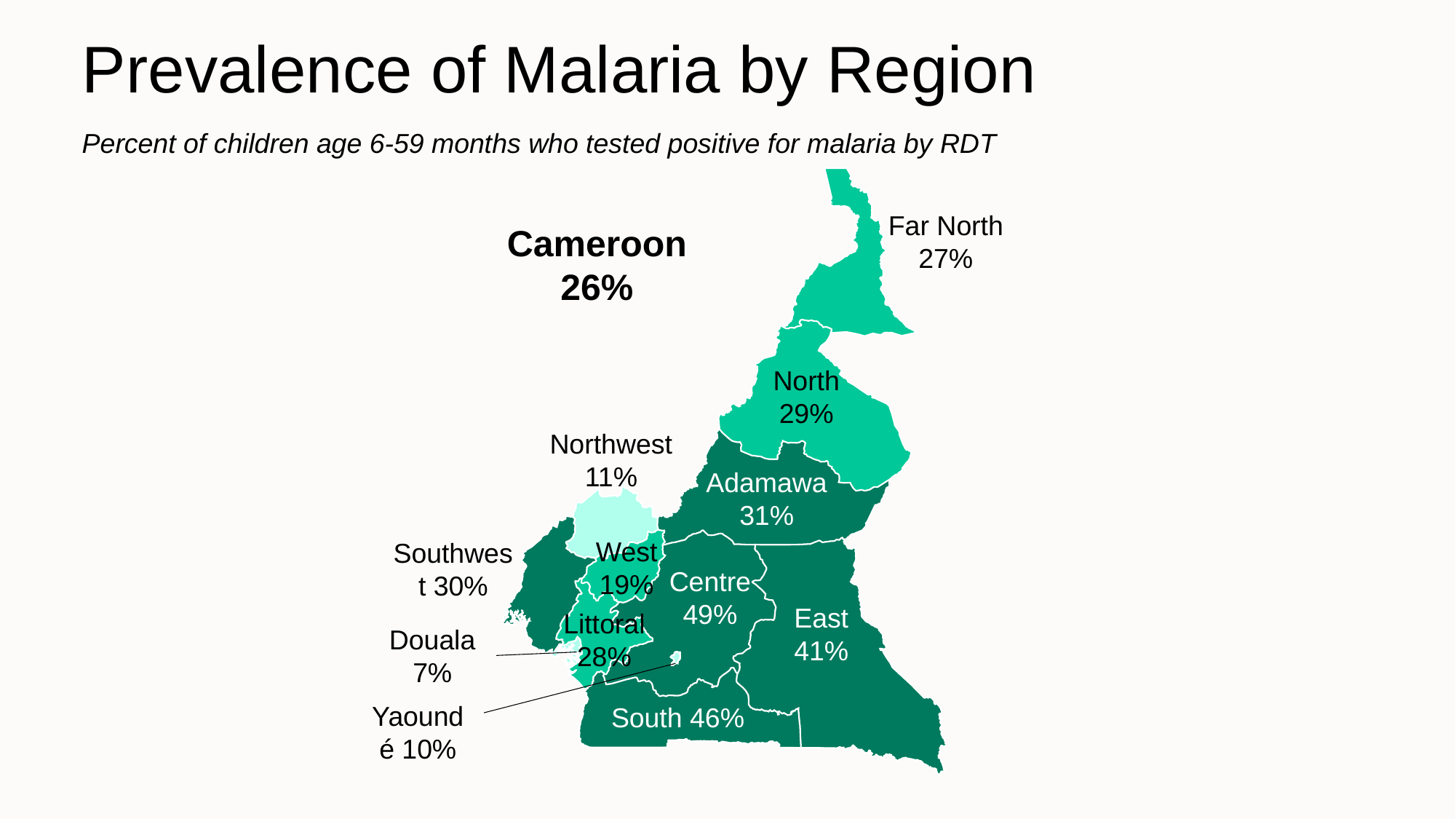

# Prevalence of Malaria by Region
Percent of children age 6-59 months who tested positive for malaria by RDT

Cameroon
26%
Far North 27%
North 29%
Northwest 11%
Adamawa 31%
West 19%
Southwest 30%
Centre 49%
East 41%
Littoral 28%
Douala 7%
Yaoundé 10%
South 46%